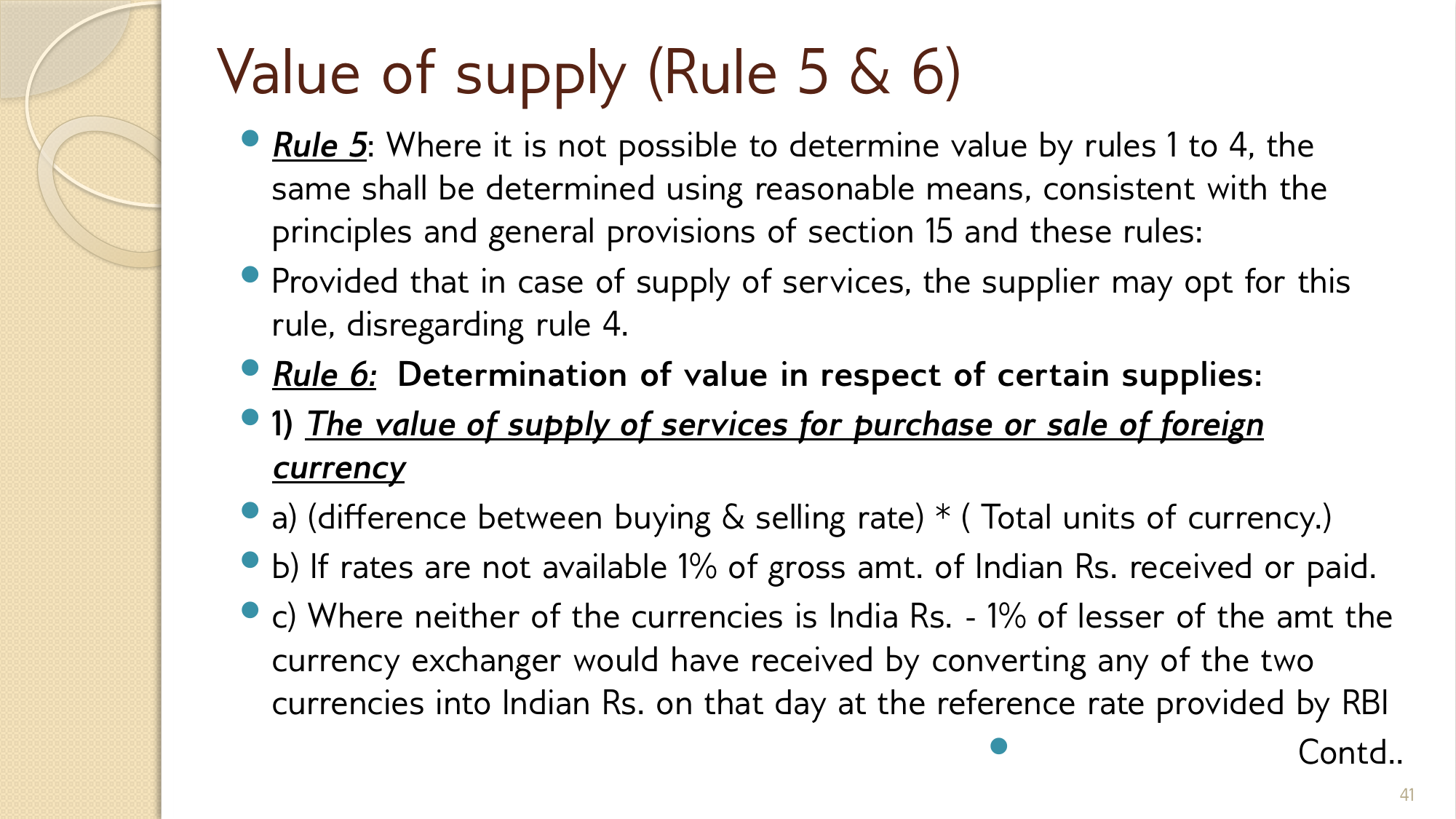

# Value of supply (Rule 5 & 6)
Rule 5: Where it is not possible to determine value by rules 1 to 4, the same shall be determined using reasonable means, consistent with the principles and general provisions of section 15 and these rules:
Provided that in case of supply of services, the supplier may opt for this rule, disregarding rule 4.
Rule 6:  Determination of value in respect of certain supplies:
1) The value of supply of services for purchase or sale of foreign currency
a) (difference between buying & selling rate) * ( Total units of currency.)
b) If rates are not available 1% of gross amt. of Indian Rs. received or paid.
c) Where neither of the currencies is India Rs. - 1% of lesser of the amt the currency exchanger would have received by converting any of the two currencies into Indian Rs. on that day at the reference rate provided by RBI
Contd..
41